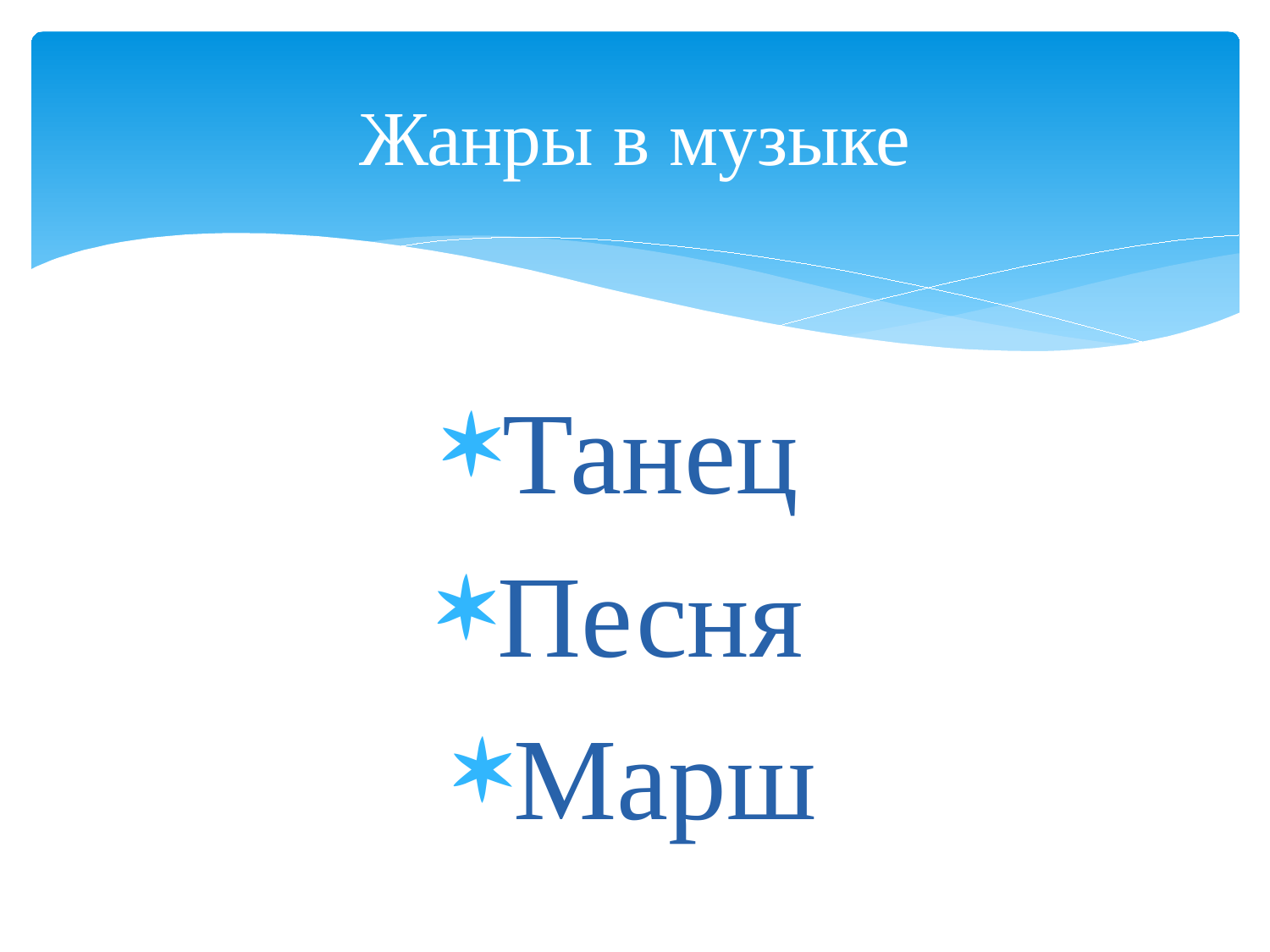

# Жанры в музыке
Танец
Песня
Марш